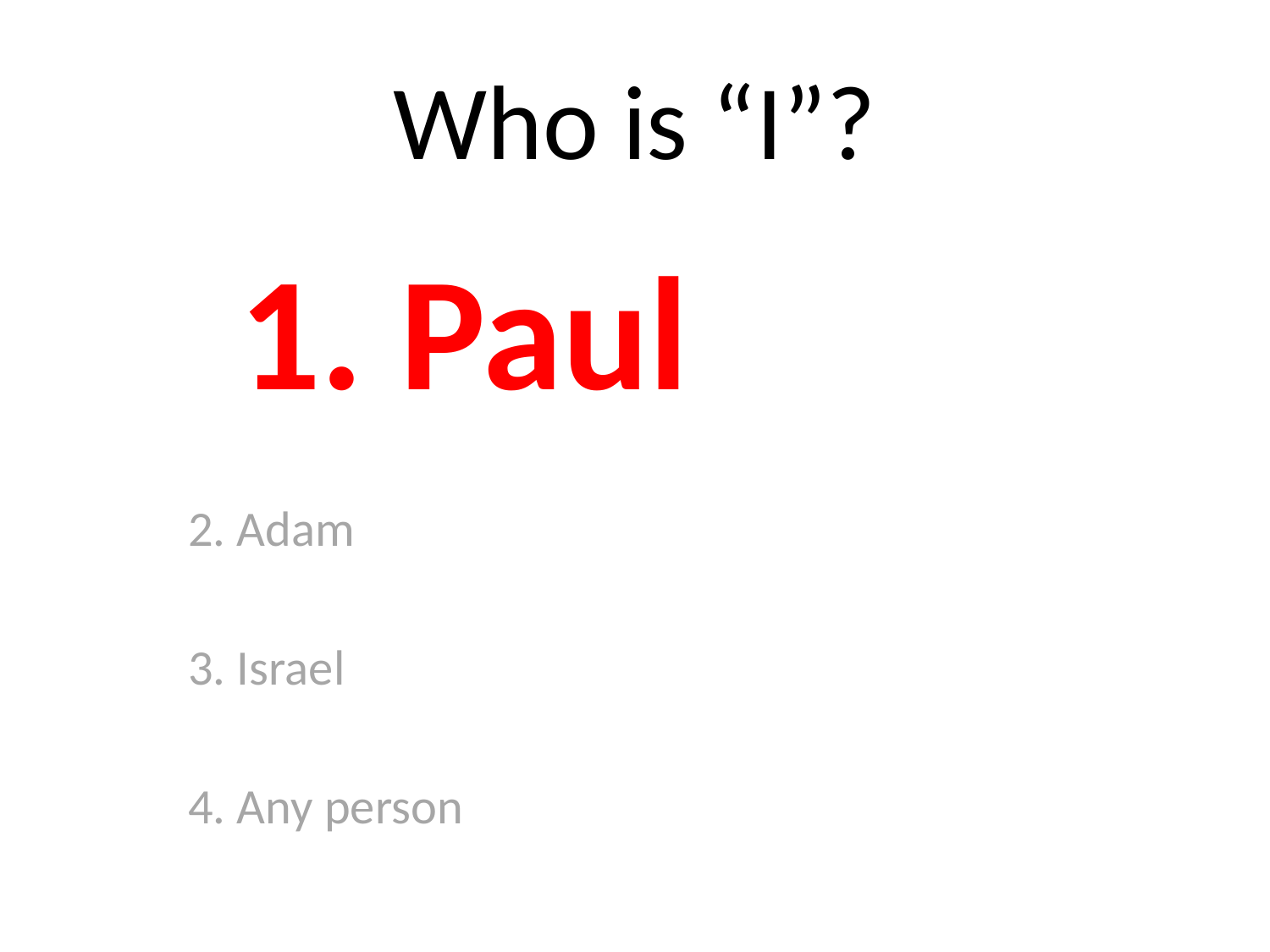

# Who is “I”?
		   1. Paul

			2. Adam

			3. Israel

			4. Any person